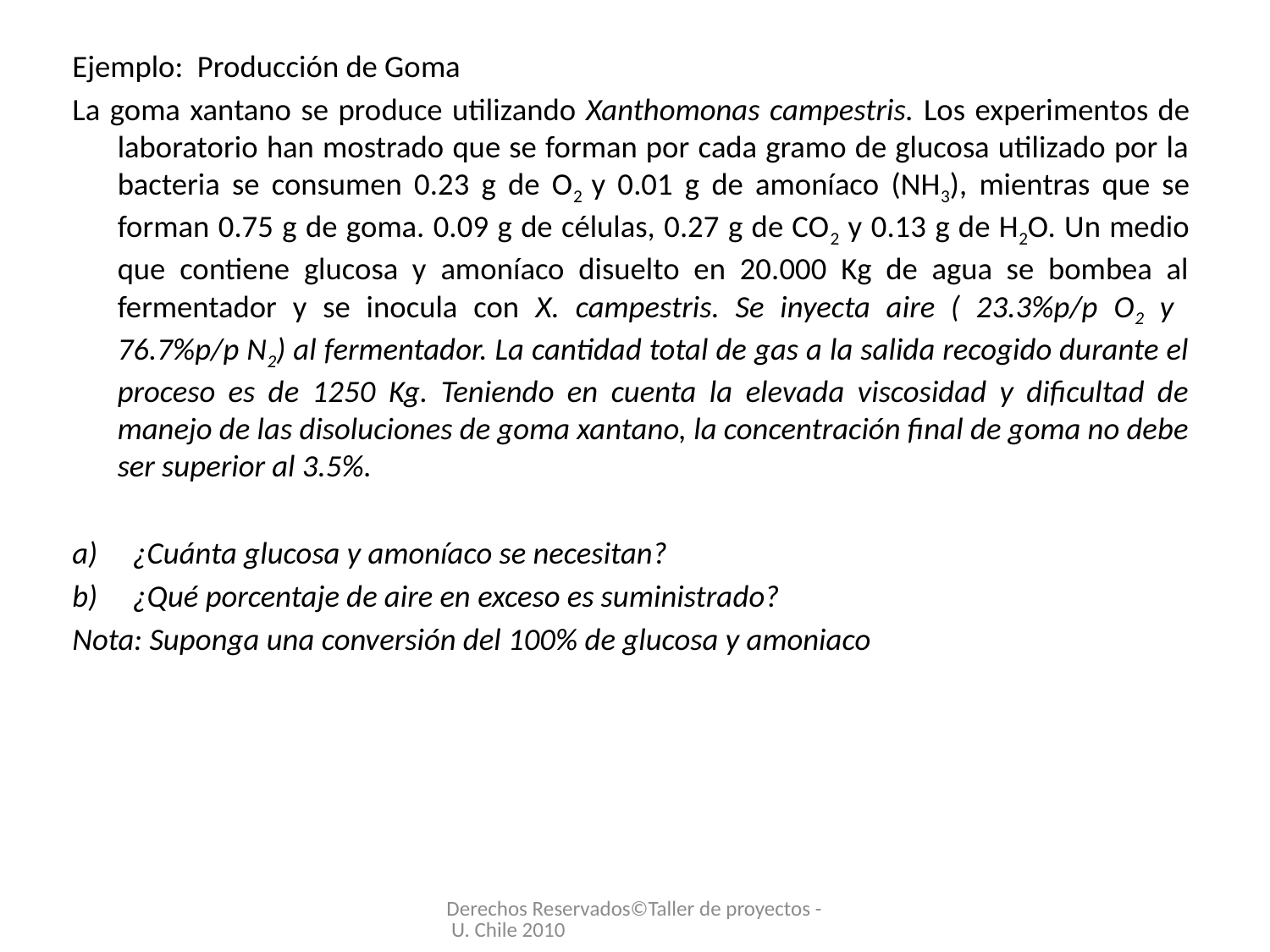

Ejemplo:  Producción de Goma
La goma xantano se produce utilizando Xanthomonas campestris. Los experimentos de laboratorio han mostrado que se forman por cada gramo de glucosa utilizado por la bacteria se consumen 0.23 g de O2 y 0.01 g de amoníaco (NH3), mientras que se forman 0.75 g de goma. 0.09 g de células, 0.27 g de CO2 y 0.13 g de H2O. Un medio que contiene glucosa y amoníaco disuelto en 20.000 Kg de agua se bombea al fermentador y se inocula con X. campestris. Se inyecta aire ( 23.3%p/p O2 y  76.7%p/p N2) al fermentador. La cantidad total de gas a la salida recogido durante el proceso es de 1250 Kg. Teniendo en cuenta la elevada viscosidad y dificultad de manejo de las disoluciones de goma xantano, la concentración final de goma no debe ser superior al 3.5%.

¿Cuánta glucosa y amoníaco se necesitan?
¿Qué porcentaje de aire en exceso es suministrado?
Nota: Suponga una conversión del 100% de glucosa y amoniaco
Derechos Reservados©Taller de proyectos - U. Chile 2010